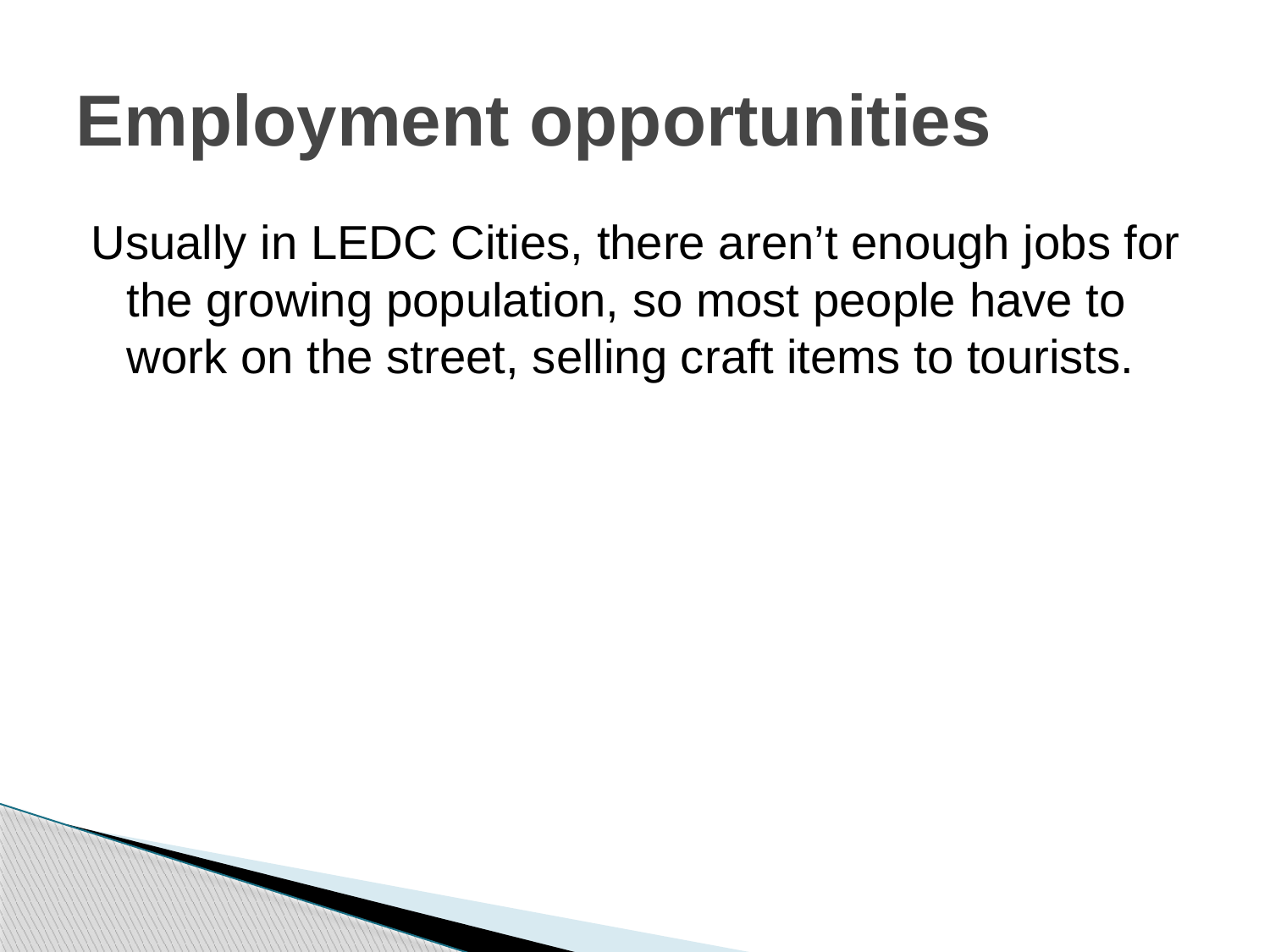

# Employment opportunities
Usually in LEDC Cities, there aren’t enough jobs for the growing population, so most people have to work on the street, selling craft items to tourists.